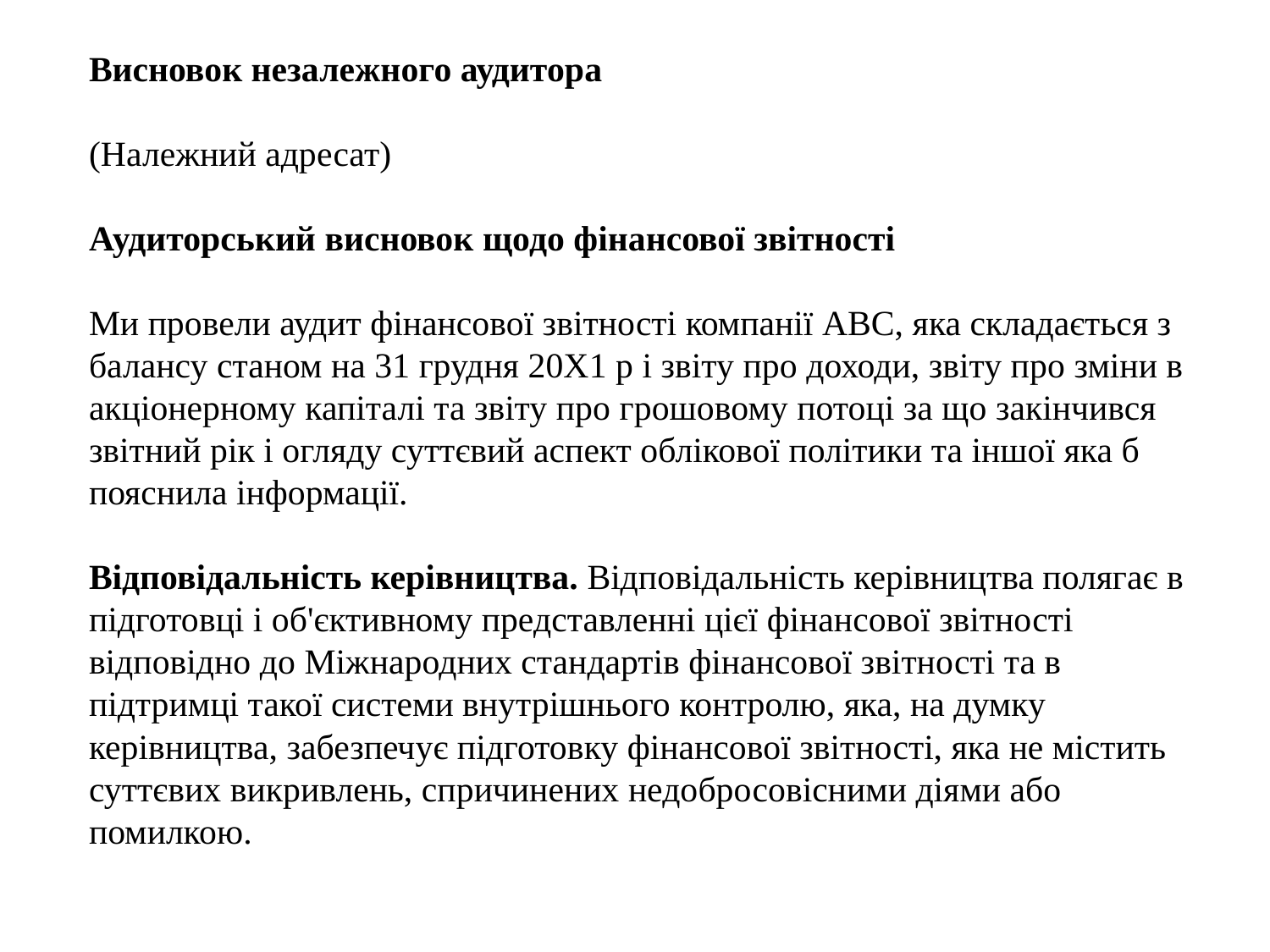

Висновок незалежного аудитора
(Належний адресат)
Аудиторський висновок щодо фінансової звітності
Ми провели аудит фінансової звітності компанії АВС, яка складається з балансу станом на 31 грудня 20X1 р і звіту про доходи, звіту про зміни в акціонерному капіталі та звіту про грошовому потоці за що закінчився звітний рік і огляду суттєвий аспект облікової політики та іншої яка б пояснила інформації.
Відповідальність керівництва. Відповідальність керівництва полягає в підготовці і об'єктивному представленні цієї фінансової звітності відповідно до Міжнародних стандартів фінансової звітності та в підтримці такої системи внутрішнього контролю, яка, на думку керівництва, забезпечує підготовку фінансової звітності, яка не містить суттєвих викривлень, спричинених недобросовісними діями або помилкою.